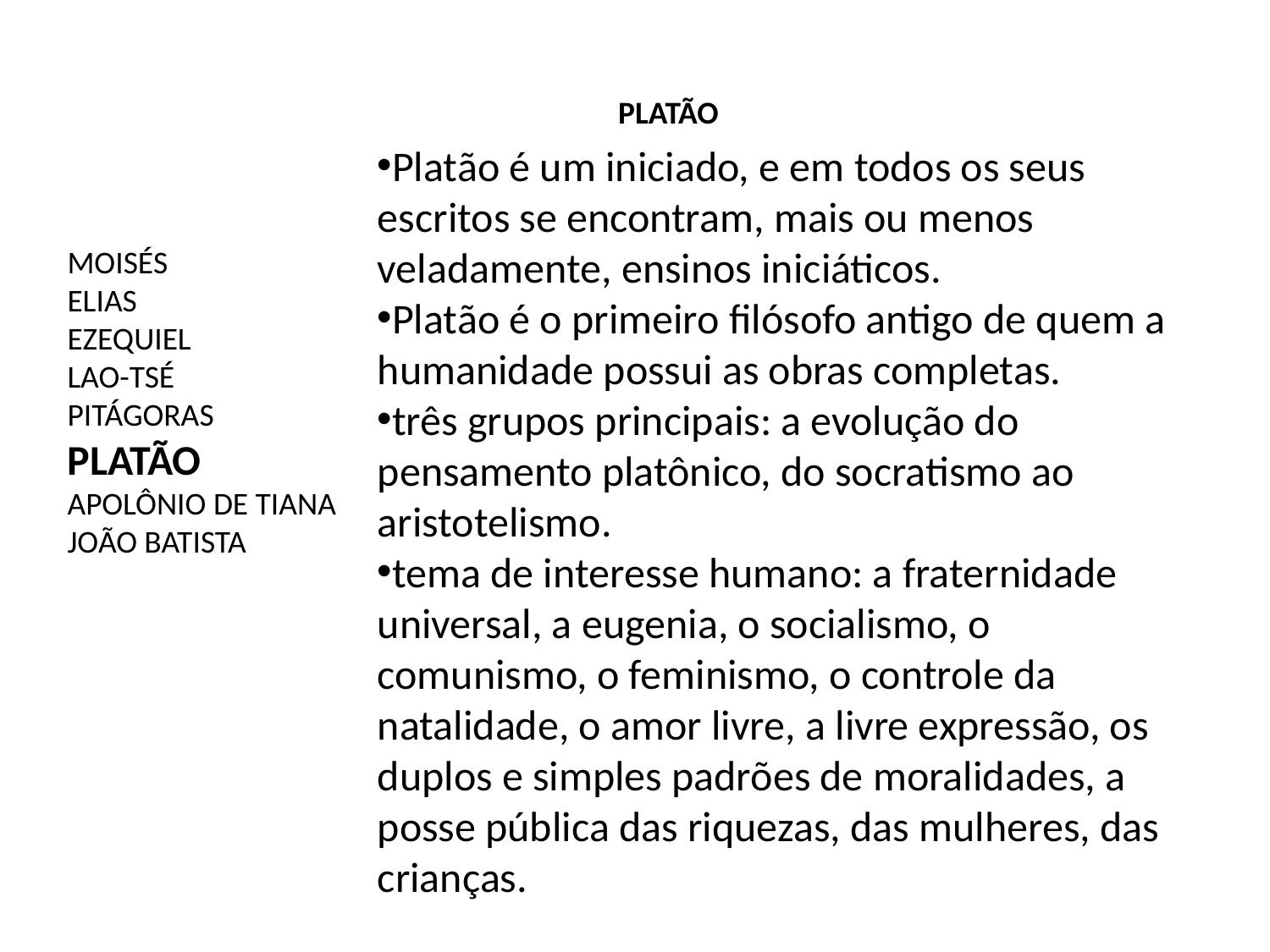

PLATÃO
Platão é um iniciado, e em todos os seus escritos se encontram, mais ou menos veladamente, ensinos iniciáticos.
Platão é o primeiro filósofo antigo de quem a humanidade possui as obras completas.
três grupos principais: a evolução do pensamento platônico, do socratismo ao aristotelismo.
tema de interesse humano: a fraternidade universal, a eugenia, o socialismo, o comunismo, o feminismo, o controle da natalidade, o amor livre, a livre expressão, os duplos e simples padrões de moralidades, a posse pública das riquezas, das mulheres, das crianças.
MOISÉS
ELIAS
EZEQUIEL
LAO-TSÉ
PITÁGORAS
PLATÃO
APOLÔNIO DE TIANA
JOÃO BATISTA